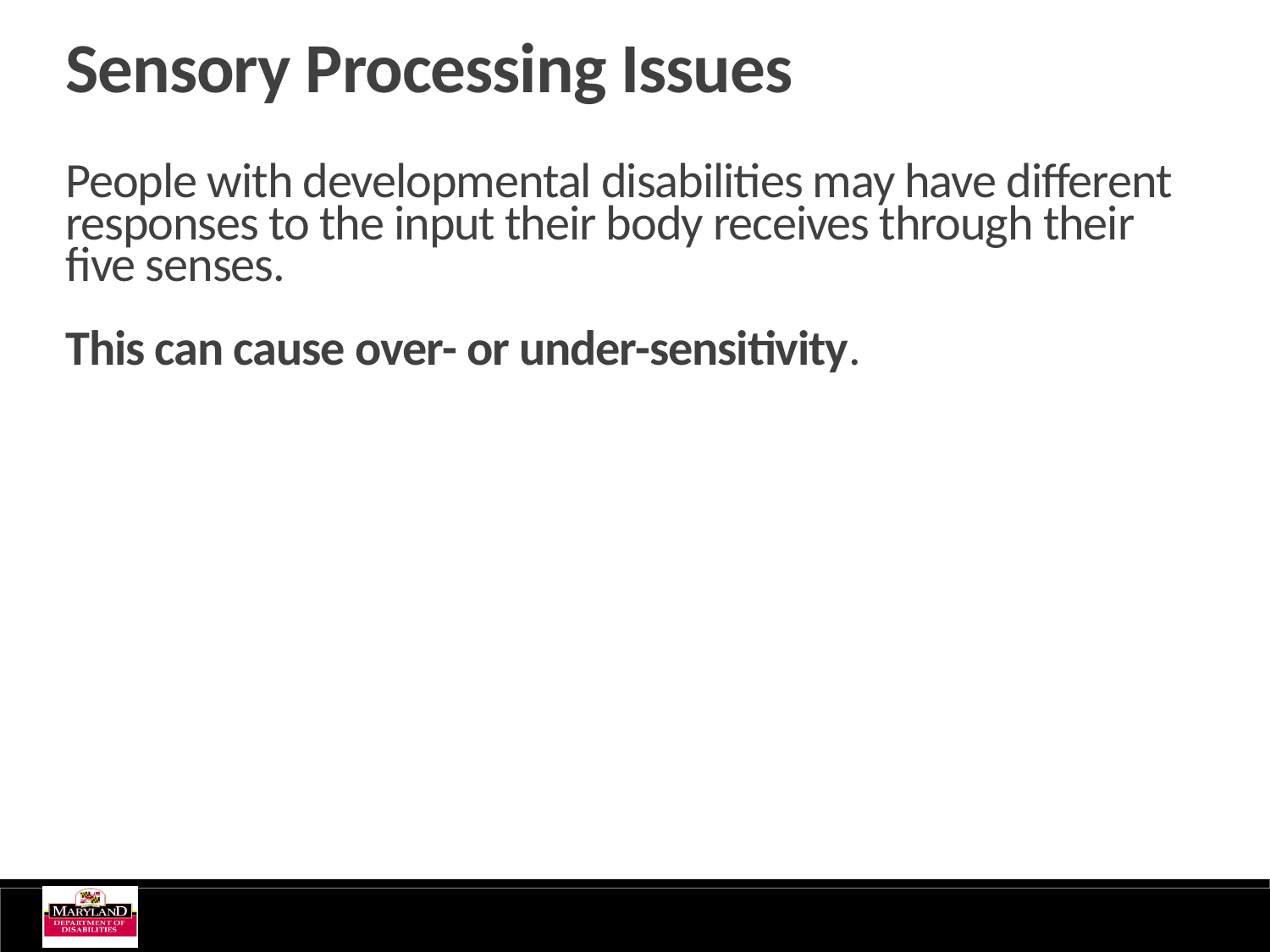

Sensory Processing Issues
People with developmental disabilities may have different responses to the input their body receives through their five senses.
This can cause over- or under-sensitivity.